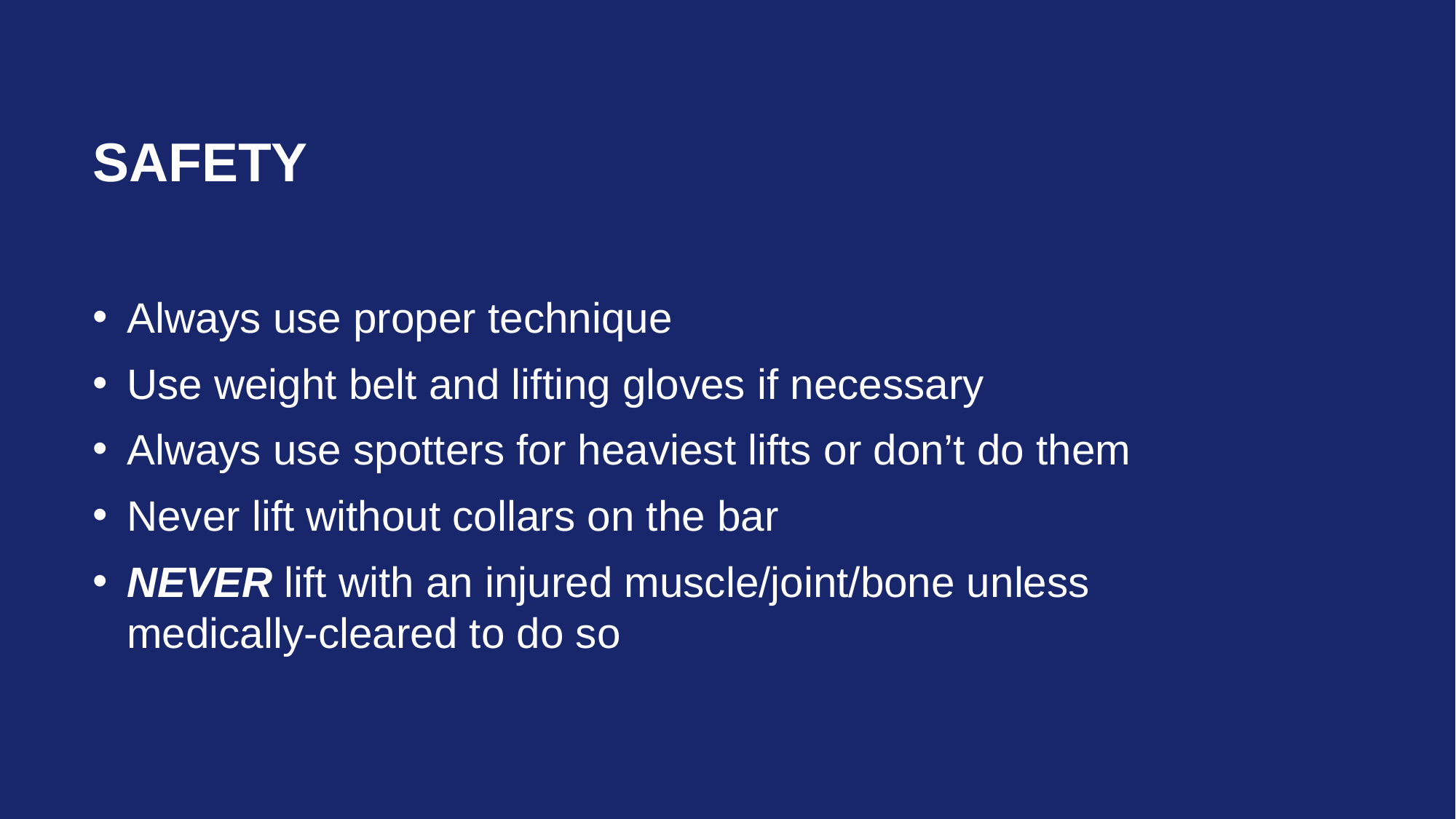

# Safety
Always use proper technique
Use weight belt and lifting gloves if necessary
Always use spotters for heaviest lifts or don’t do them
Never lift without collars on the bar
NEVER lift with an injured muscle/joint/bone unless medically-cleared to do so